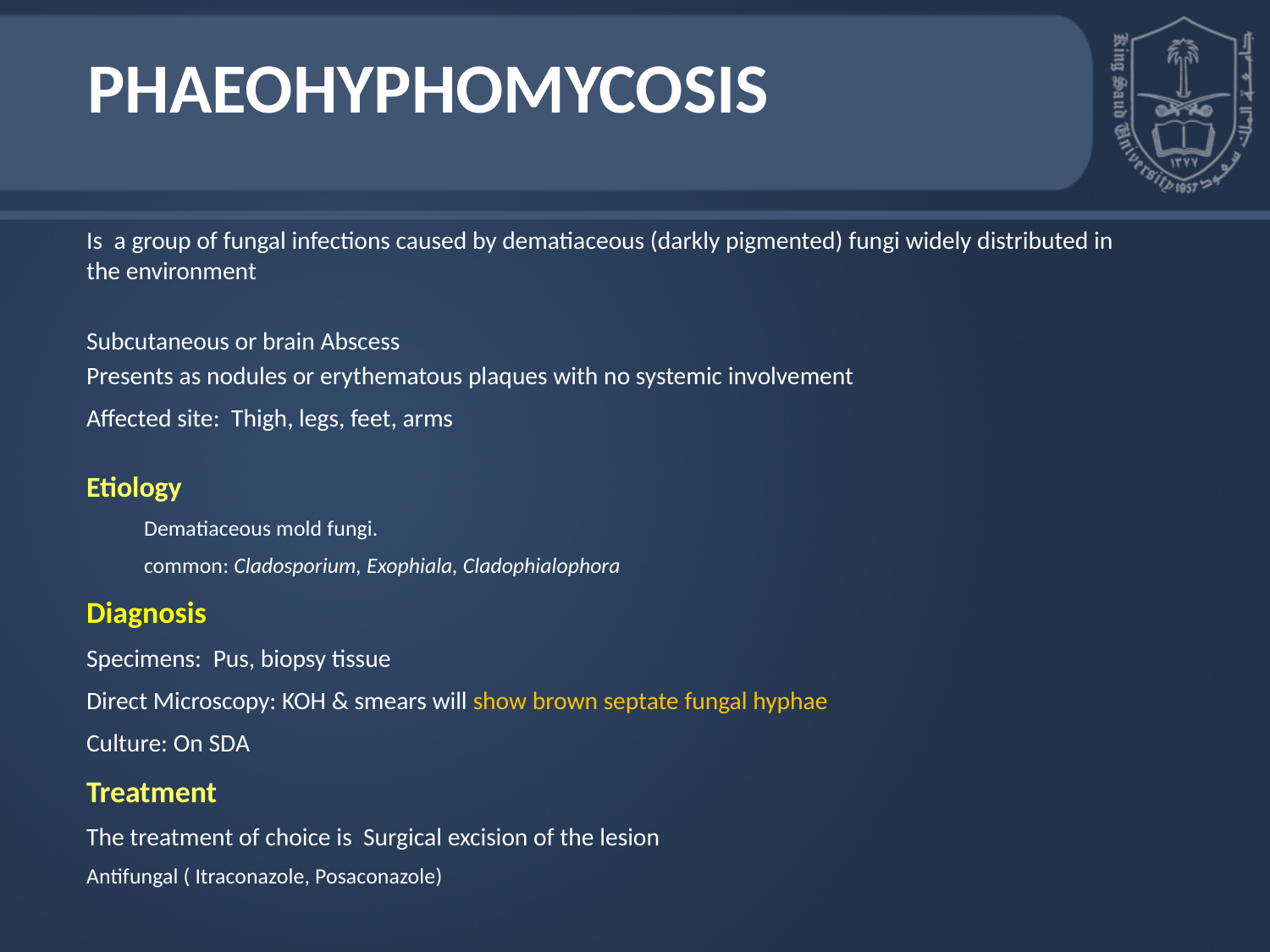

# Phaeohyphomycosis
Is  a group of fungal infections caused by dematiaceous (darkly pigmented) fungi widely distributed in the environment

Subcutaneous or brain Abscess
Presents as nodules or erythematous plaques with no systemic involvement
Affected site:  Thigh, legs, feet, arms

Etiology
Dematiaceous mold fungi.
common: Cladosporium, Exophiala, Cladophialophora
Diagnosis
Specimens:  Pus, biopsy tissue
Direct Microscopy: KOH & smears will show brown septate fungal hyphae
Culture: On SDA
Treatment
The treatment of choice is  Surgical excision of the lesion
Antifungal ( Itraconazole, Posaconazole)